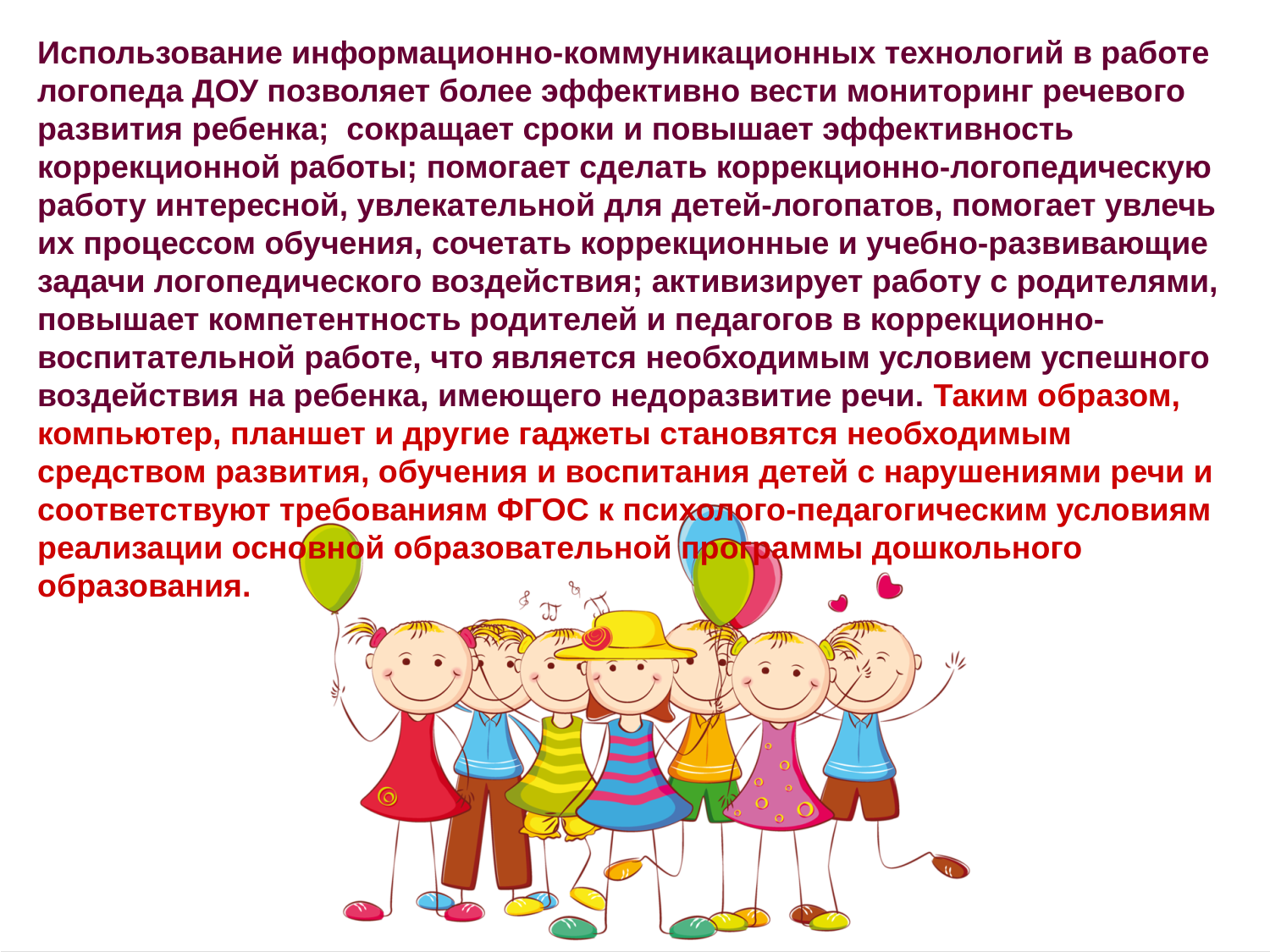

Использование информационно-коммуникационных технологий в работе логопеда ДОУ позволяет более эффективно вести мониторинг речевого развития ребенка;  сокращает сроки и повышает эффективность коррекционной работы; помогает сделать коррекционно-логопедическую работу интересной, увлекательной для детей-логопатов, помогает увлечь их процессом обучения, сочетать коррекционные и учебно-развивающие задачи логопедического воздействия; активизирует работу с родителями, повышает компетентность родителей и педагогов в коррекционно-воспитательной работе, что является необходимым условием успешного воздействия на ребенка, имеющего недоразвитие речи. Таким образом, компьютер, планшет и другие гаджеты становятся необходимым средством развития, обучения и воспитания детей с нарушениями речи и соответствуют требованиям ФГОС к психолого-педагогическим условиям реализации основной образовательной программы дошкольного образования.